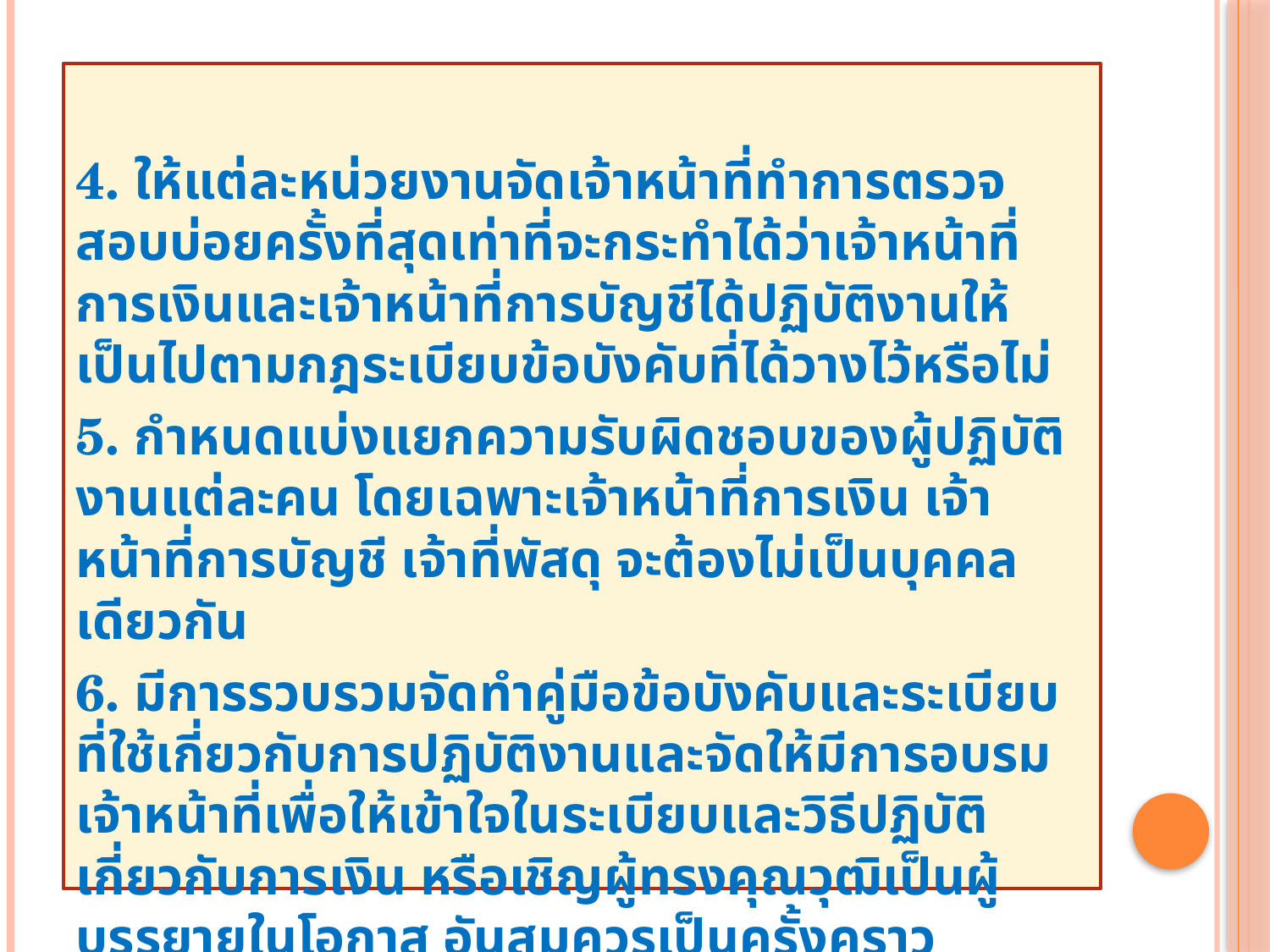

4. ให้แต่ละหน่วยงานจัดเจ้าหน้าที่ทำการตรวจสอบบ่อยครั้งที่สุดเท่าที่จะกระทำได้ว่าเจ้าหน้าที่การเงินและเจ้าหน้าที่การบัญชีได้ปฏิบัติงานให้เป็นไปตามกฎระเบียบข้อบังคับที่ได้วางไว้หรือไม่
5. กำหนดแบ่งแยกความรับผิดชอบของผู้ปฏิบัติงานแต่ละคน โดยเฉพาะเจ้าหน้าที่การเงิน เจ้าหน้าที่การบัญชี เจ้าที่พัสดุ จะต้องไม่เป็นบุคคลเดียวกัน
6. มีการรวบรวมจัดทำคู่มือข้อบังคับและระเบียบที่ใช้เกี่ยวกับการปฏิบัติงานและจัดให้มีการอบรมเจ้าหน้าที่เพื่อให้เข้าใจในระเบียบและวิธีปฏิบัติเกี่ยวกับการเงิน หรือเชิญผู้ทรงคุณวุฒิเป็นผู้บรรยายในโอกาส อันสมควรเป็นครั้งคราว